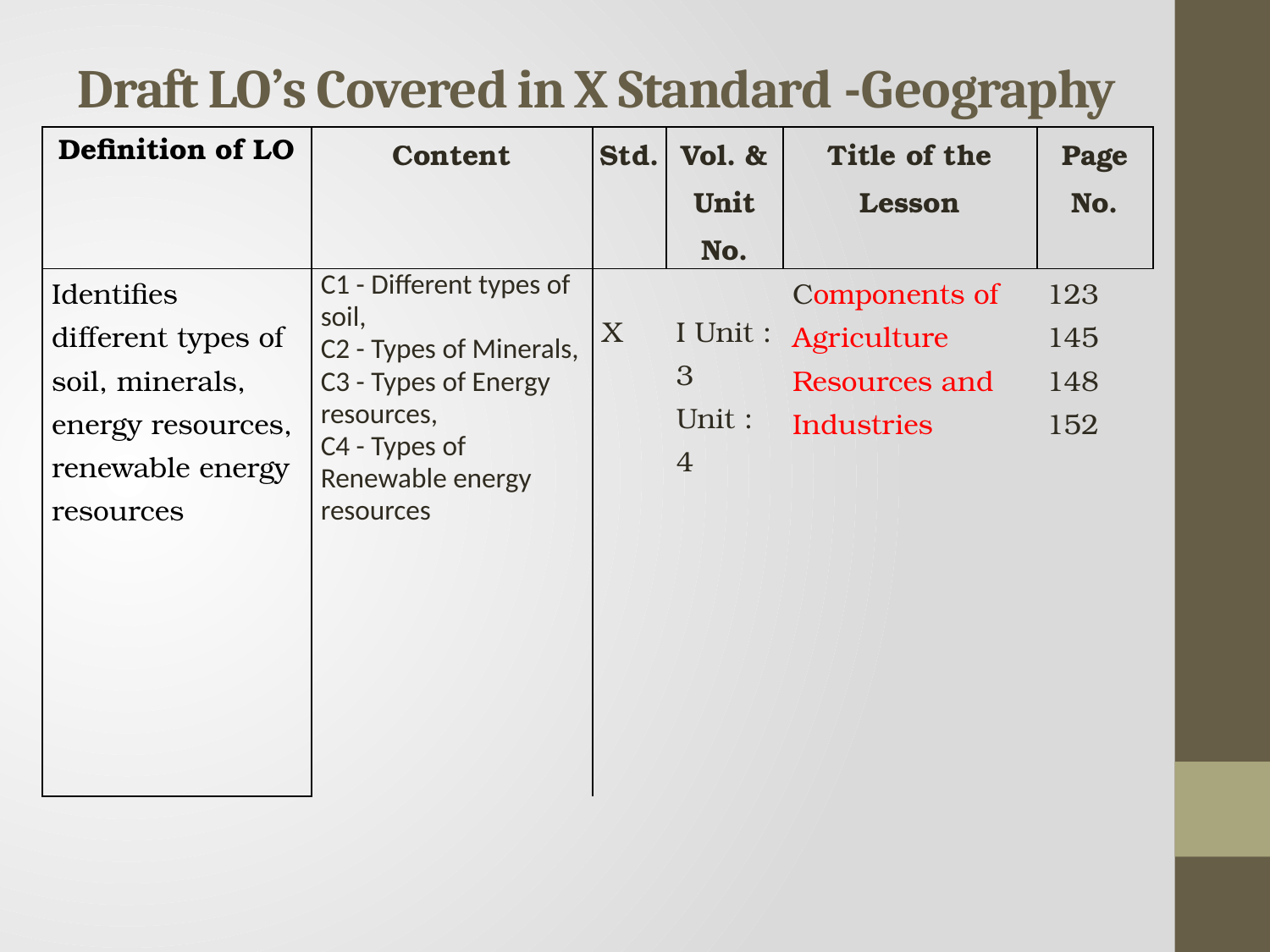

# Draft LO’s Covered in X Standard -Geography
| Definition of LO | Content | Std. | Vol. & Unit No. | Title of the Lesson | Page No. |
| --- | --- | --- | --- | --- | --- |
| Identifies different types of soil, minerals, energy resources, renewable energy resources | C1 - Different types of soil, C2 - Types of Minerals, C3 - Types of Energy resources, C4 - Types of Renewable energy resources | X | I Unit : 3 Unit : 4 | Components of Agriculture Resources and Industries | 123 145 148 152 |